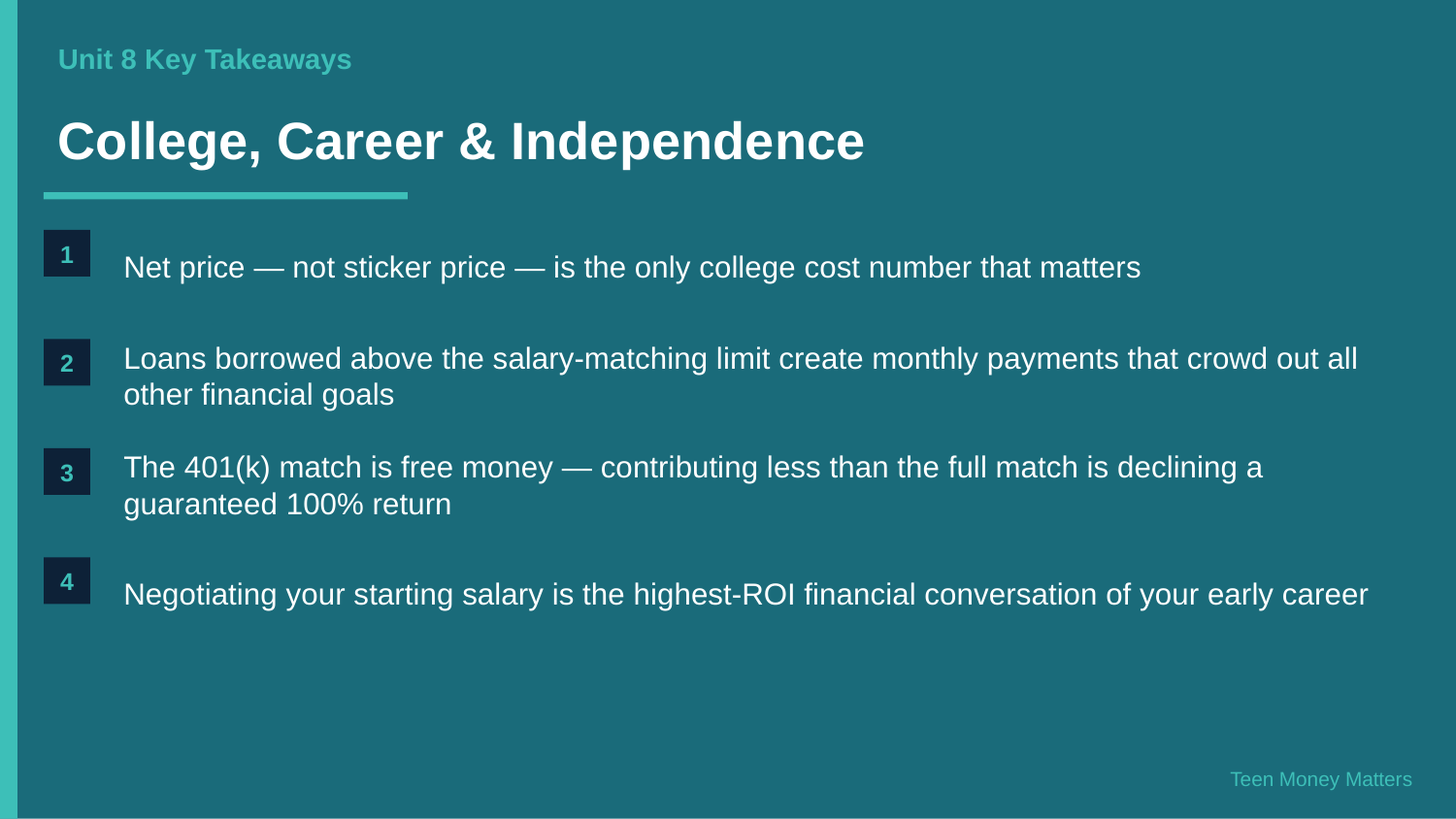

Unit 8 Key Takeaways
College, Career & Independence

Net price — not sticker price — is the only college cost number that matters

1
Loans borrowed above the salary-matching limit create monthly payments that crowd out all other financial goals

2
The 401(k) match is free money — contributing less than the full match is declining a guaranteed 100% return

3
Negotiating your starting salary is the highest-ROI financial conversation of your early career

4
Teen Money Matters